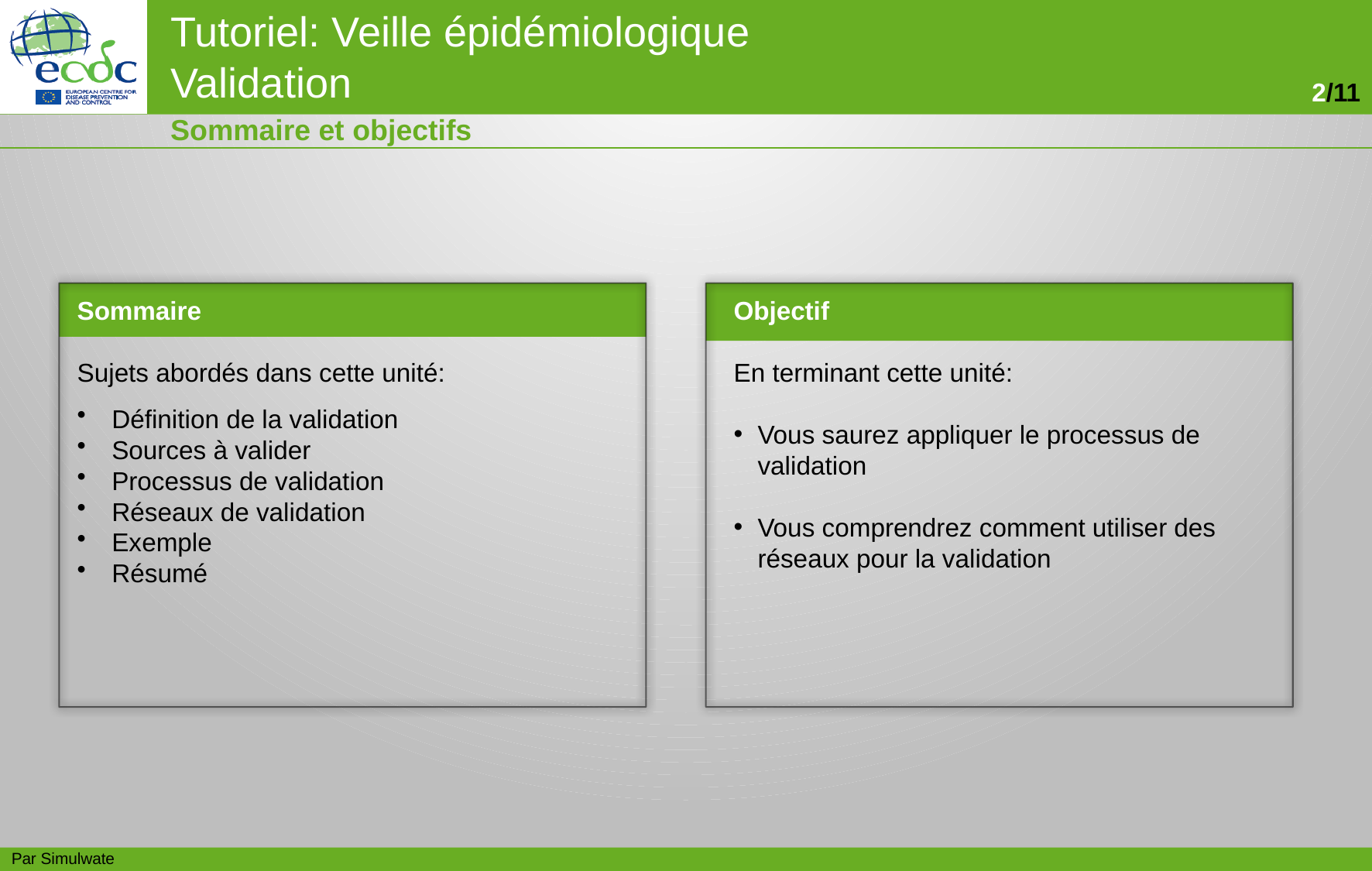

Sommaire et objectifs

Sommaire

Sujets abordés dans cette unité:

 Définition de la validation
 Sources à valider
 Processus de validation
 Réseaux de validation
 Exemple
 Résumé
Objectif

En terminant cette unité:

Vous saurez appliquer le processus de validation

Vous comprendrez comment utiliser des réseaux pour la validation